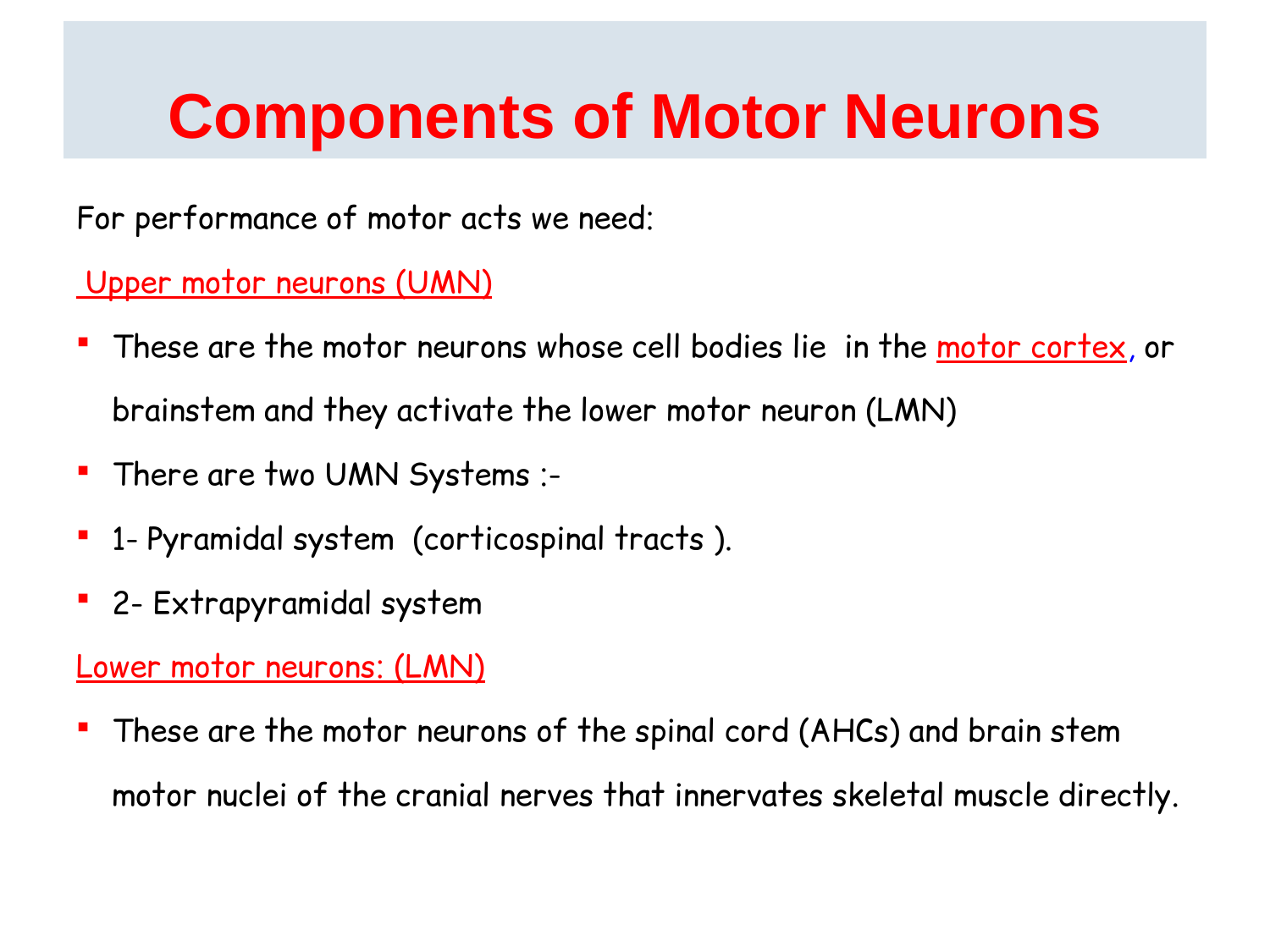

# Components of Motor Neurons
For performance of motor acts we need:
 Upper motor neurons (UMN)
These are the motor neurons whose cell bodies lie  in the motor cortex, or brainstem and they activate the lower motor neuron (LMN)
There are two UMN Systems :-
1- Pyramidal system  (corticospinal tracts ).
2- Extrapyramidal system
Lower motor neurons: (LMN)
These are the motor neurons of the spinal cord (AHCs) and brain stem motor nuclei of the cranial nerves that innervates skeletal muscle directly.